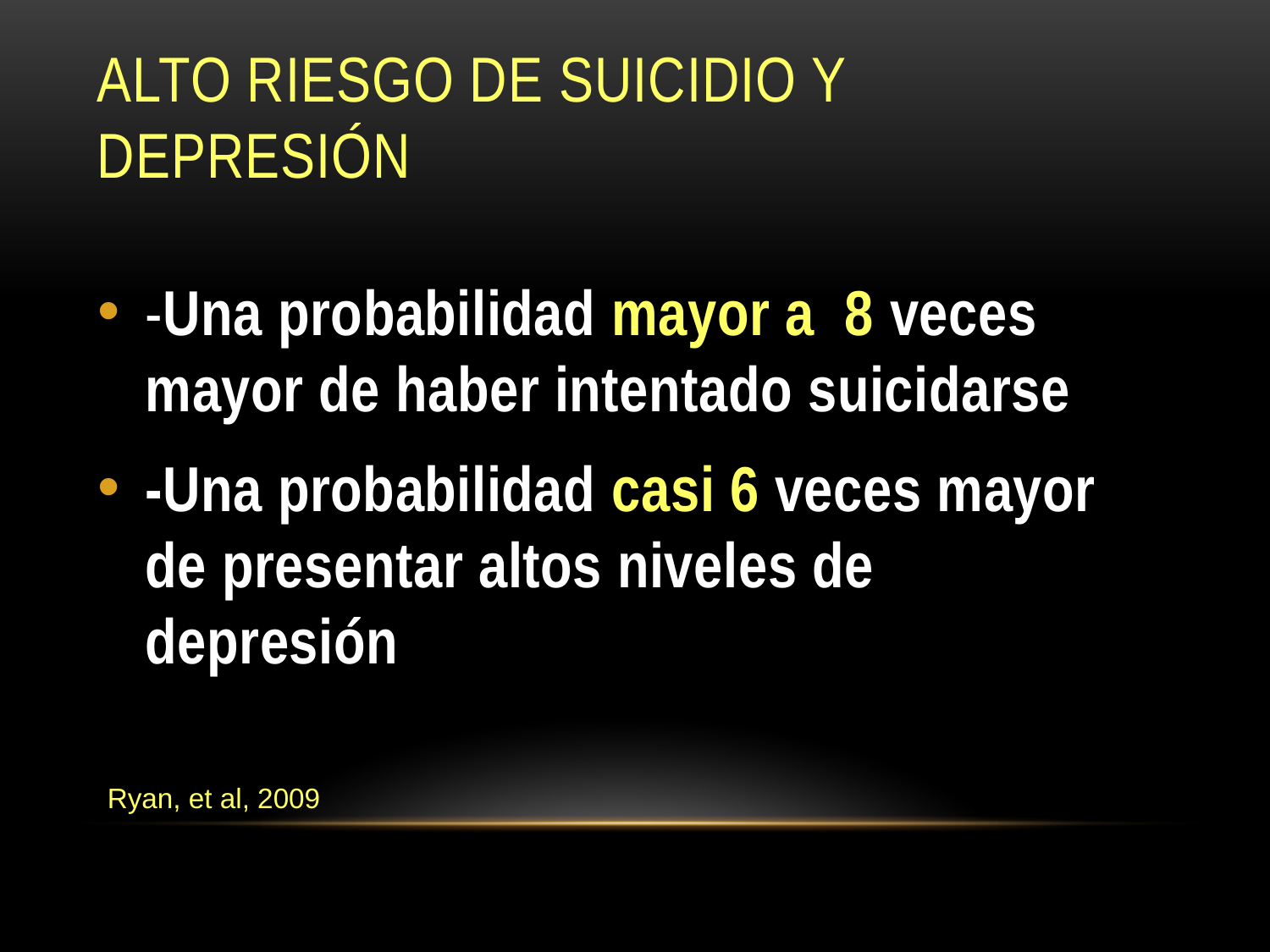

# alto riesgo de suicidio y depresión
-Una probabilidad mayor a  8 veces mayor de haber intentado suicidarse
-Una probabilidad casi 6 veces mayor de presentar altos niveles de depresión

Ryan, et al, 2009